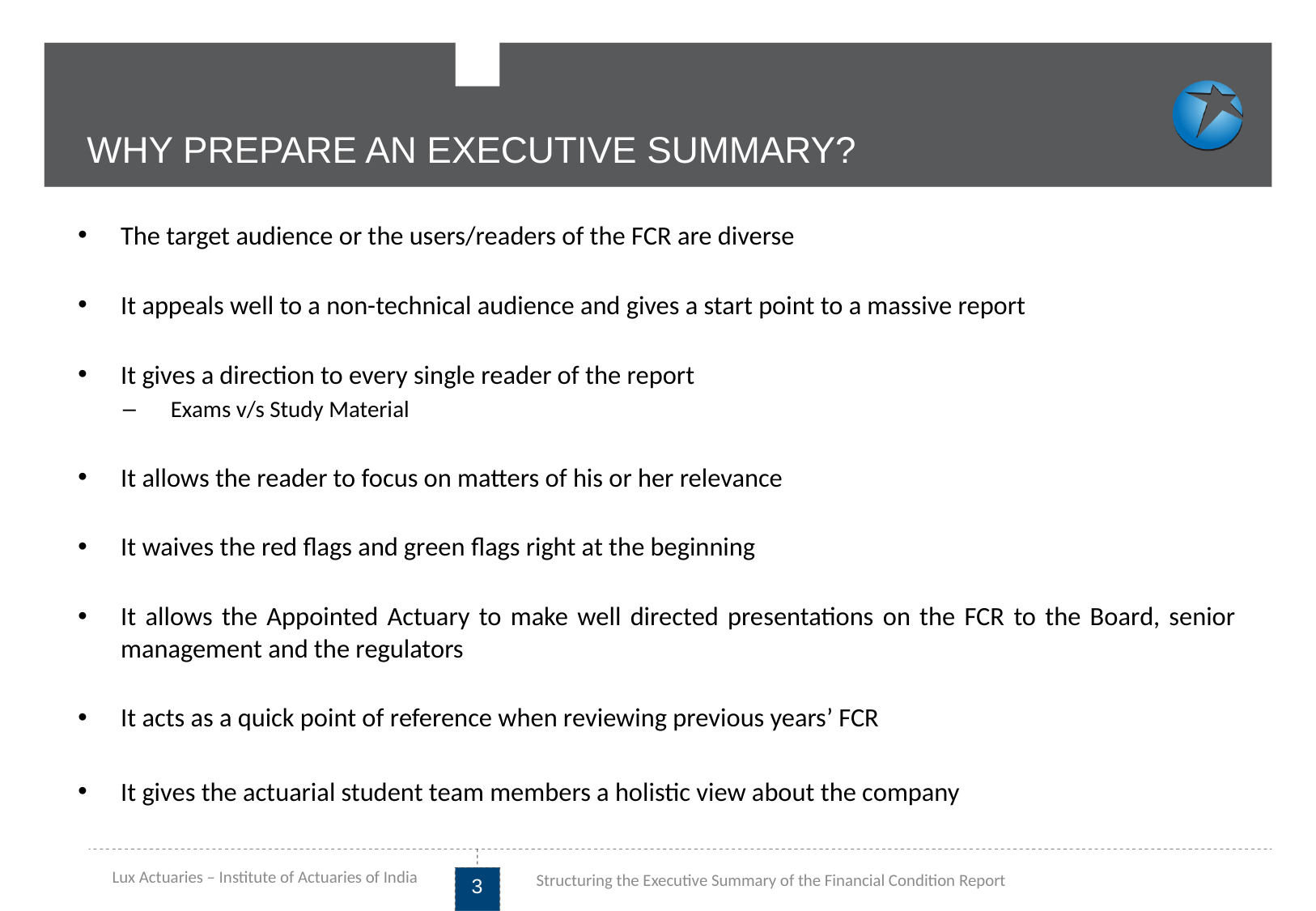

WHY PREPARE AN EXECUTIVE SUMMARY?
The target audience or the users/readers of the FCR are diverse

It appeals well to a non-technical audience and gives a start point to a massive report

It gives a direction to every single reader of the report
Exams v/s Study Material

It allows the reader to focus on matters of his or her relevance

It waives the red flags and green flags right at the beginning

It allows the Appointed Actuary to make well directed presentations on the FCR to the Board, senior management and the regulators

It acts as a quick point of reference when reviewing previous years’ FCR

It gives the actuarial student team members a holistic view about the company

Lux Actuaries – Institute of Actuaries of India
Structuring the Executive Summary of the Financial Condition Report
3